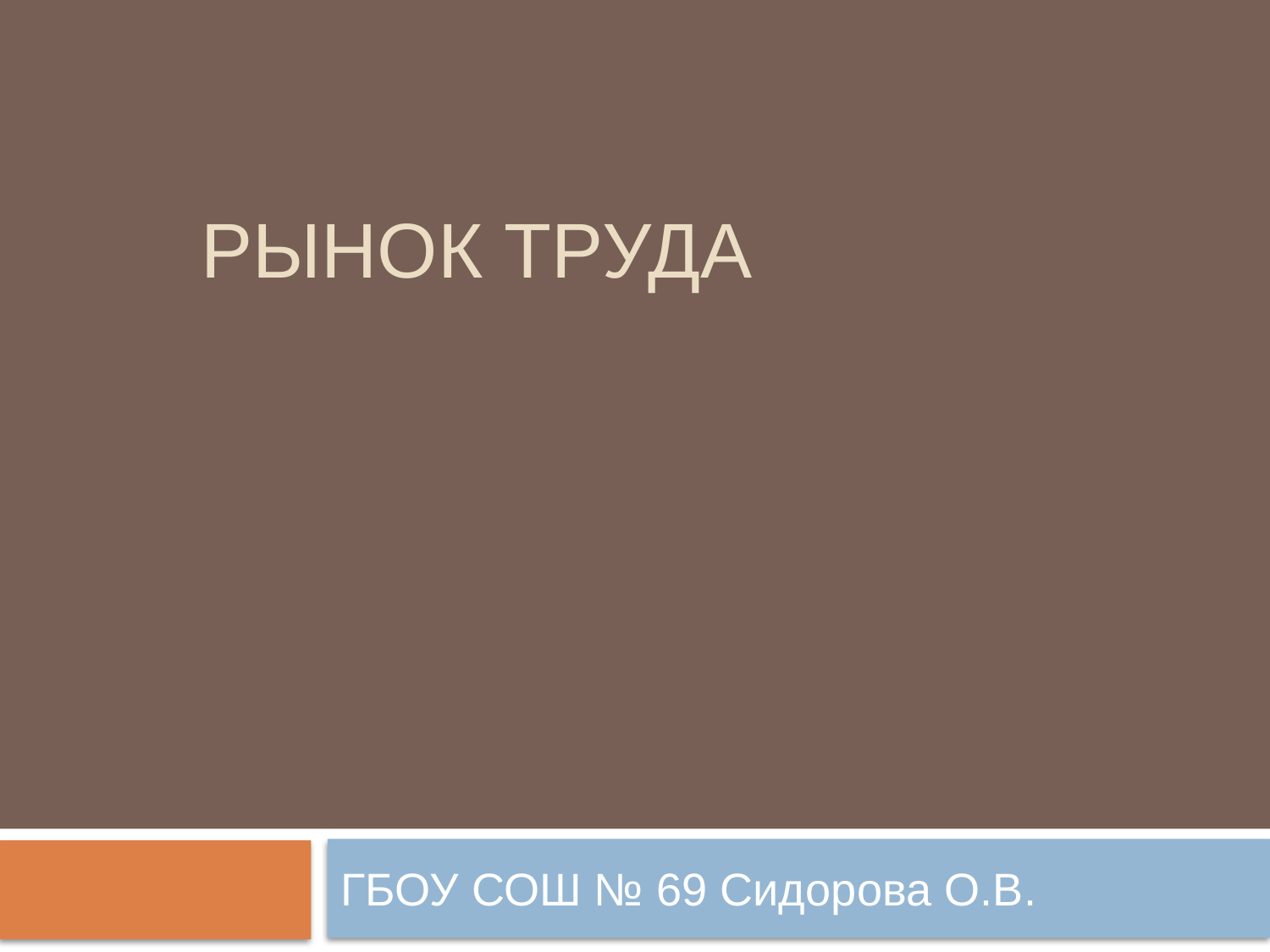

# Рынок труда
ГБОУ СОШ № 69 Сидорова О.В.